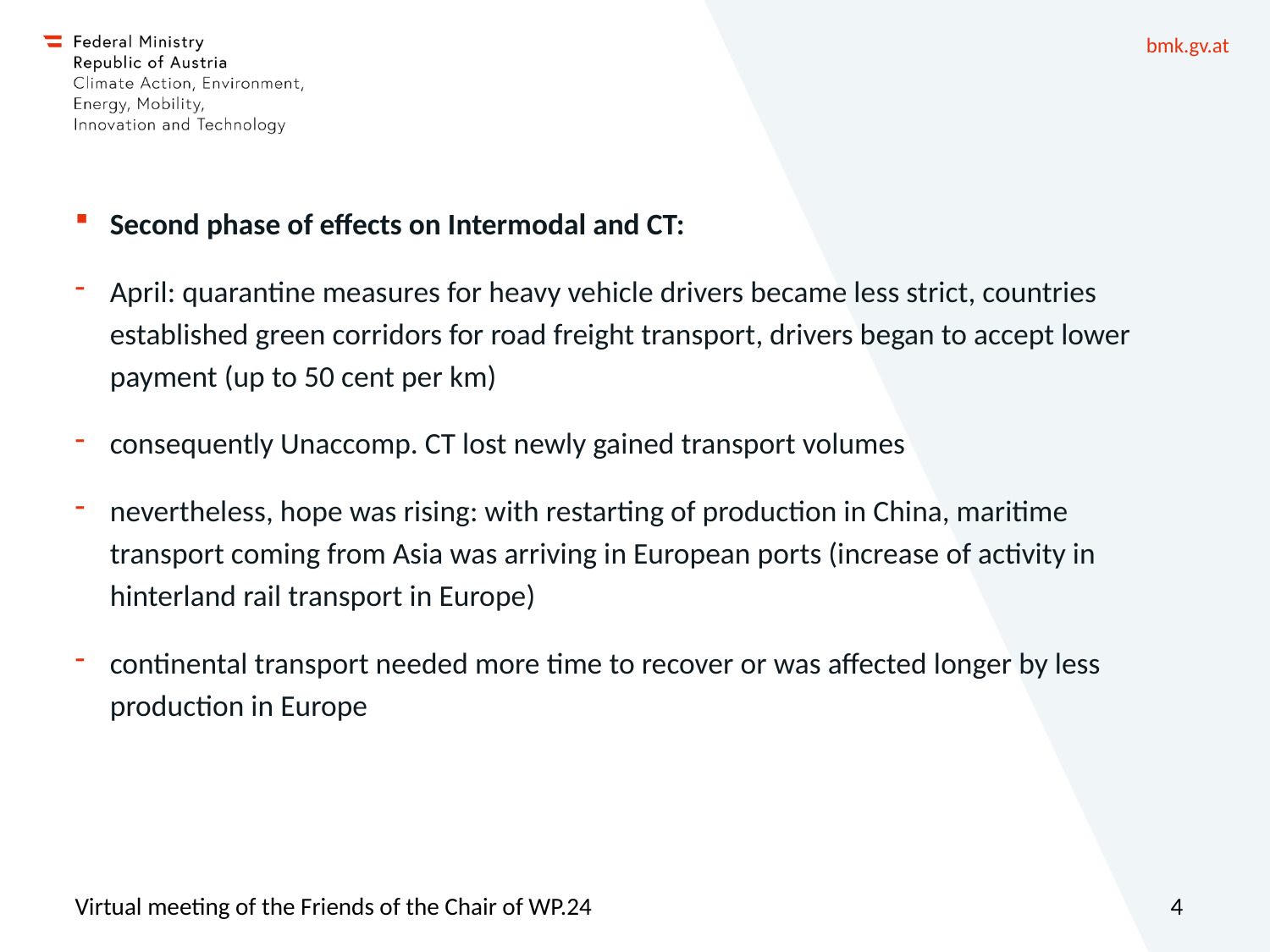

Second phase of effects on Intermodal and CT:
April: quarantine measures for heavy vehicle drivers became less strict, countries established green corridors for road freight transport, drivers began to accept lower payment (up to 50 cent per km)
consequently Unaccomp. CT lost newly gained transport volumes
nevertheless, hope was rising: with restarting of production in China, maritime transport coming from Asia was arriving in European ports (increase of activity in hinterland rail transport in Europe)
continental transport needed more time to recover or was affected longer by less production in Europe

Virtual meeting of the Friends of the Chair of WP.24
4